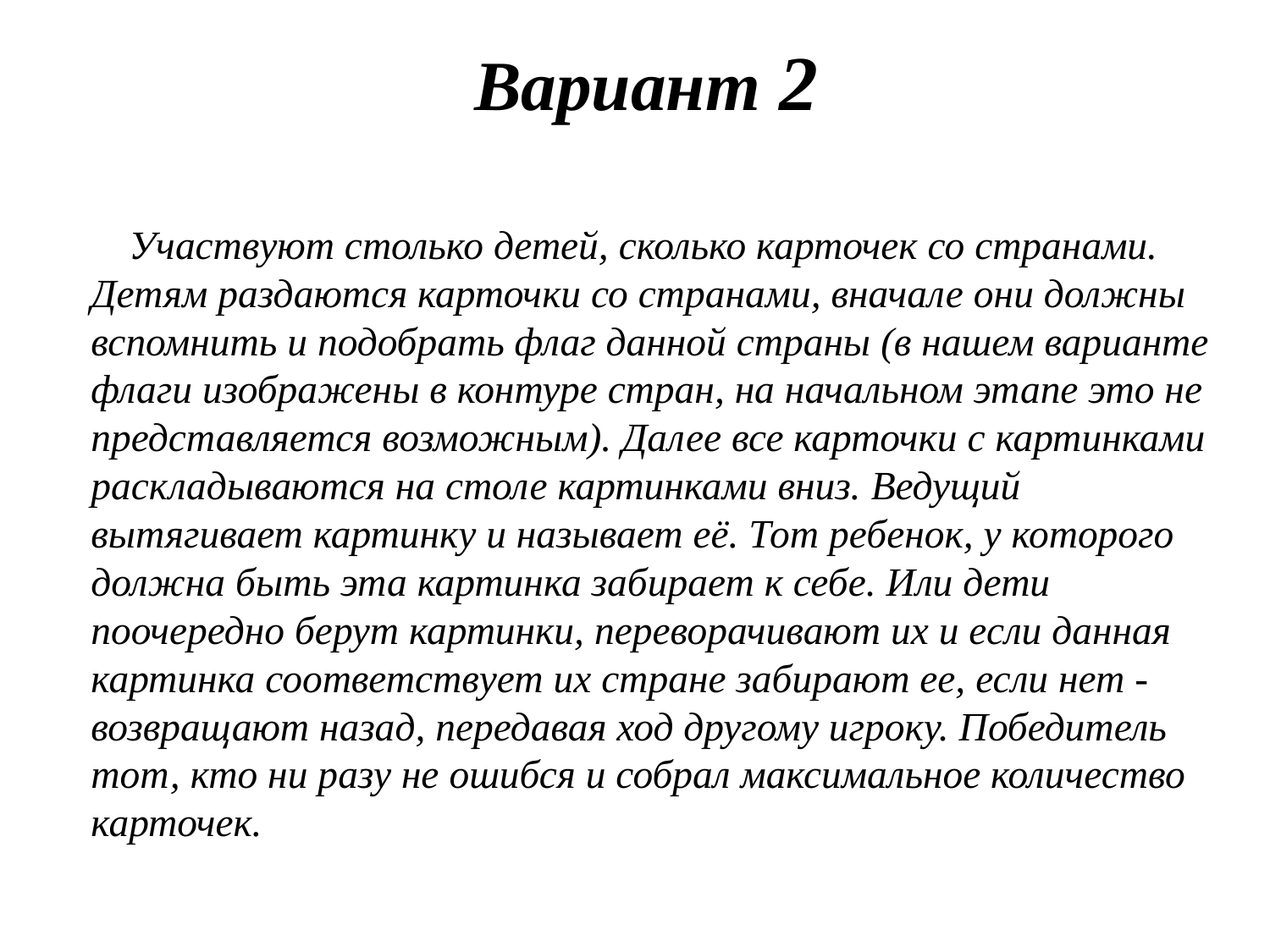

# Вариант 2

        Участвуют столько детей, сколько карточек со странами. Детям раздаются карточки со странами, вначале они должны вспомнить и подобрать флаг данной страны (в нашем варианте флаги изображены в контуре стран, на начальном этапе это не представляется возможным). Далее все карточки с картинками раскладываются на столе картинками вниз. Ведущий вытягивает картинку и называет её. Тот ребенок, у которого должна быть эта картинка забирает к себе. Или дети поочередно берут картинки, переворачивают их и если данная картинка соответствует их стране забирают ее, если нет - возвращают назад, передавая ход другому игроку. Победитель тот, кто ни разу не ошибся и собрал максимальное количество карточек.